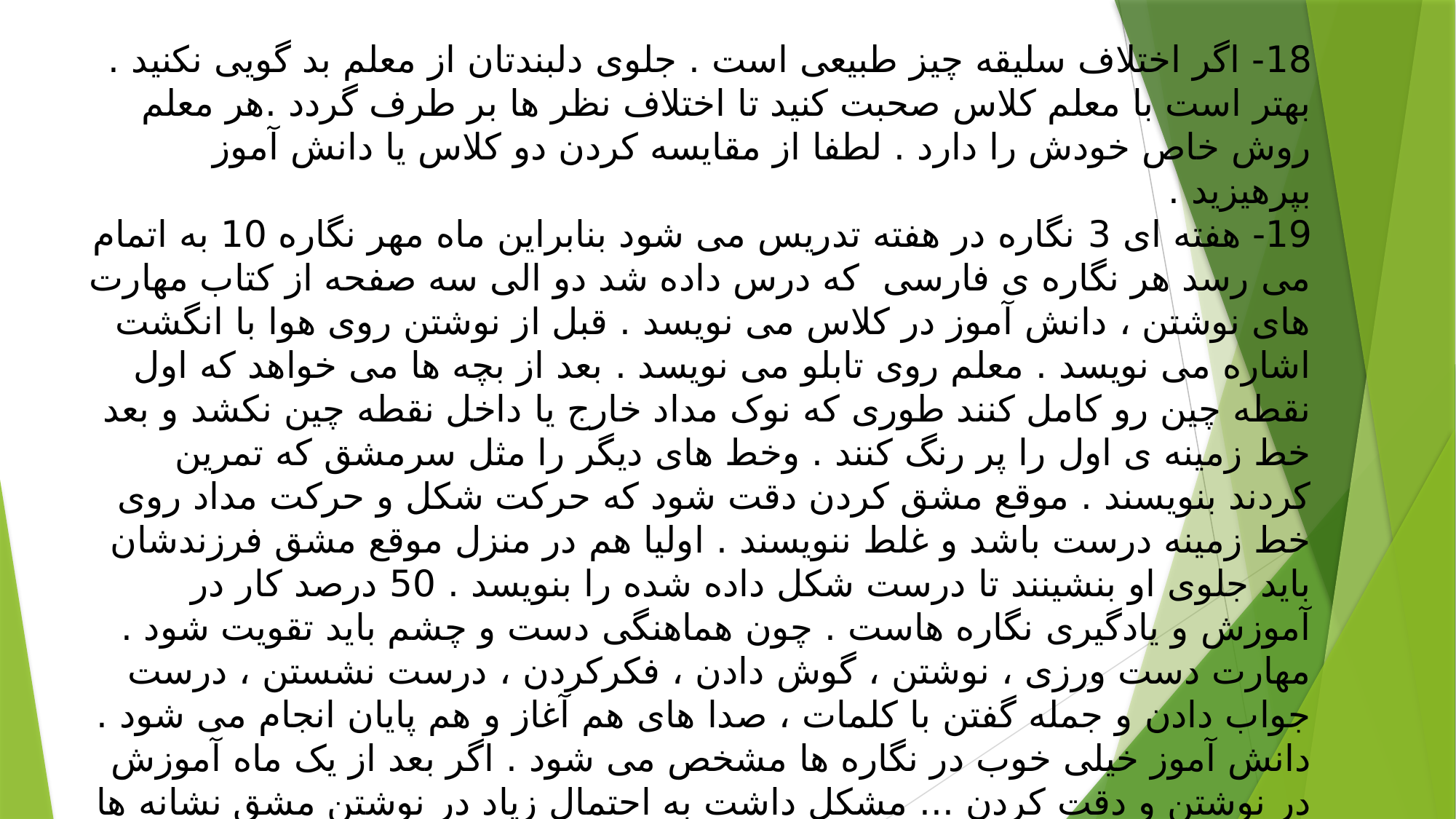

# 18- اگر اختلاف سلیقه چیز طبیعی است . جلوی دلبندتان از معلم بد گویی نکنید . بهتر است با معلم کلاس صحبت کنید تا اختلاف نظر ها بر طرف گردد .هر معلم روش خاص خودش را دارد . لطفا از مقایسه کردن دو کلاس یا دانش آموز بپرهیزید . 19- هفته ای 3 نگاره در هفته تدریس می شود بنابراین ماه مهر نگاره 10 به اتمام می رسد هر نگاره ی فارسی  که درس داده شد دو الی سه صفحه از کتاب مهارت های نوشتن ، دانش آموز در کلاس می نویسد . قبل از نوشتن روی هوا با انگشت اشاره می نویسد . معلم روی تابلو می نویسد . بعد از بچه ها می خواهد که اول نقطه چین رو کامل کنند طوری که نوک مداد خارج یا داخل نقطه چین نکشد و بعد خط زمینه ی اول را پر رنگ کنند . وخط های دیگر را مثل سرمشق که تمرین کردند بنویسند . موقع مشق کردن دقت شود که حرکت شکل و حرکت مداد روی خط زمینه درست باشد و غلط ننویسند . اولیا هم در منزل موقع مشق فرزندشان باید جلوی او بنشینند تا درست شکل داده شده را بنویسد . 50 درصد کار در آموزش و یادگیری نگاره هاست . چون هماهنگی دست و چشم باید تقویت شود . مهارت دست ورزی ، نوشتن ، گوش دادن ، فکرکردن ، درست نشستن ، درست جواب دادن و جمله گفتن با کلمات ، صدا های هم آغاز و هم پایان انجام می شود . دانش آموز خیلی خوب در نگاره ها مشخص می شود . اگر بعد از یک ماه آموزش در نوشتن و دقت کردن ... مشکل داشت به احتمال زیاد در نوشتن مشق نشانه ها و املا با مشکل مواجعه می شود . پس آموزش نگاره ها را جدی بگیرید . 20-در هر شرایطی به کودک اطمینان خاطر بدهید که خانم معلم در مدرسه نگران توست .